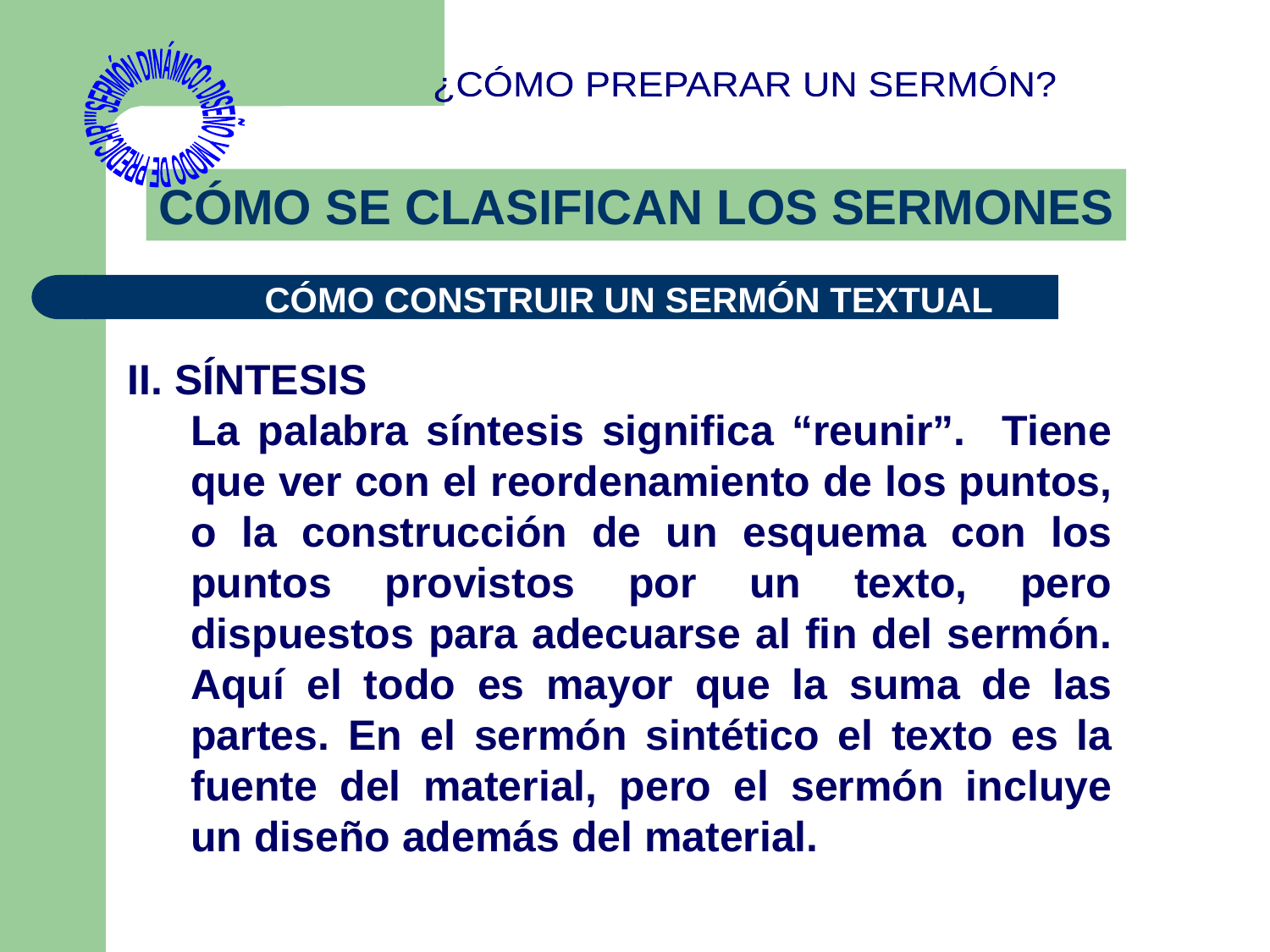

"SERMÓN DINÁMICO: DISEÑO Y MODO DE PREDICAR"
¿CÓMO PREPARAR UN SERMÓN?
CÓMO SE CLASIFICAN LOS SERMONES
CÓMO CONSTRUIR UN SERMÓN TEXTUAL
II. SÍNTESIS
	La palabra síntesis significa “reunir”.  Tiene que ver con el reordenamiento de los puntos, o la construcción de un esquema con los puntos provistos por un texto, pero dispuestos para adecuarse al fin del sermón. Aquí el todo es mayor que la suma de las partes. En el sermón sintético el texto es la fuente del material, pero el sermón incluye un diseño además del material.